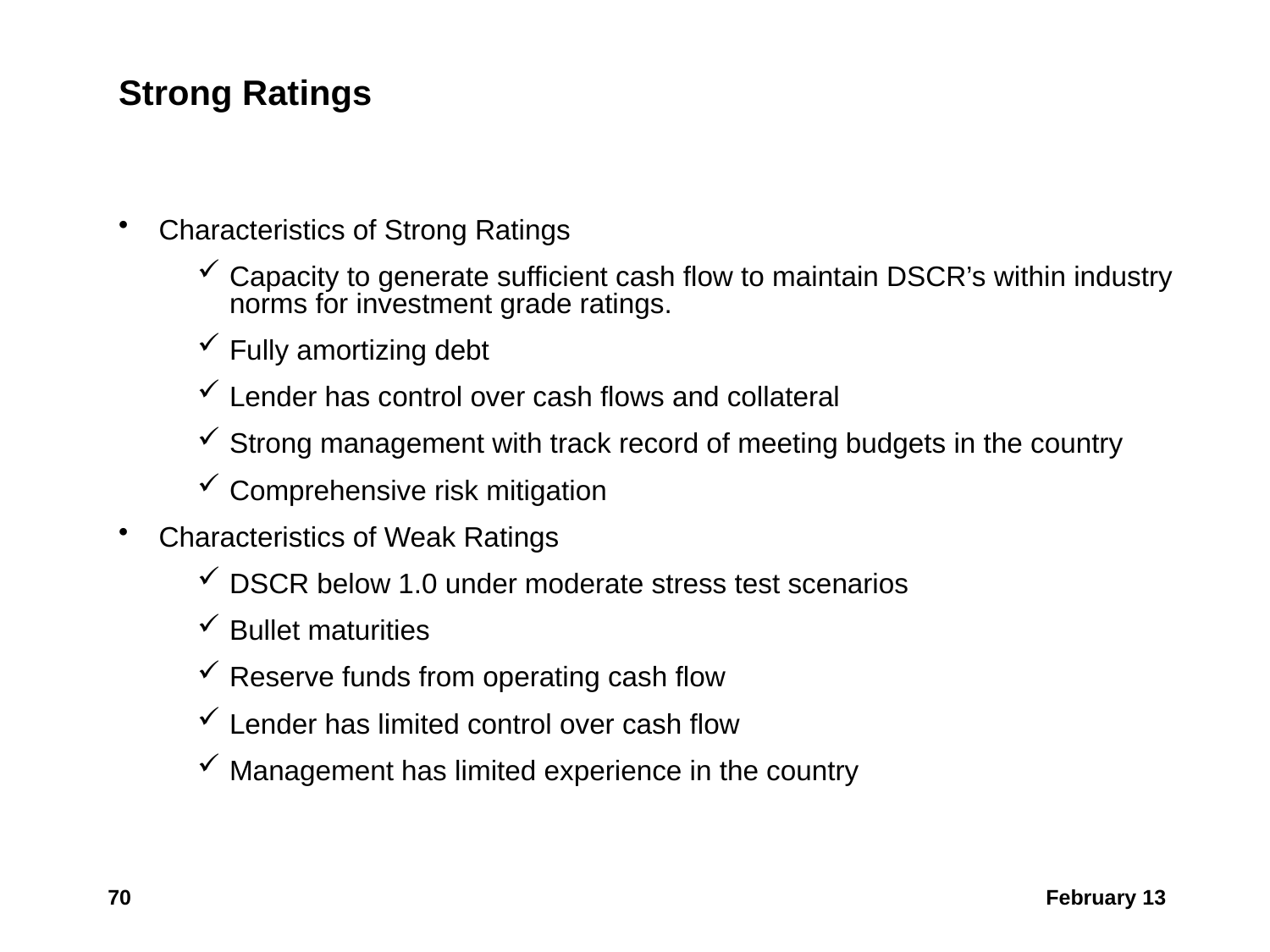

# Strong Ratings
Characteristics of Strong Ratings
Capacity to generate sufficient cash flow to maintain DSCR’s within industry norms for investment grade ratings.
Fully amortizing debt
Lender has control over cash flows and collateral
Strong management with track record of meeting budgets in the country
Comprehensive risk mitigation
Characteristics of Weak Ratings
DSCR below 1.0 under moderate stress test scenarios
Bullet maturities
Reserve funds from operating cash flow
Lender has limited control over cash flow
Management has limited experience in the country